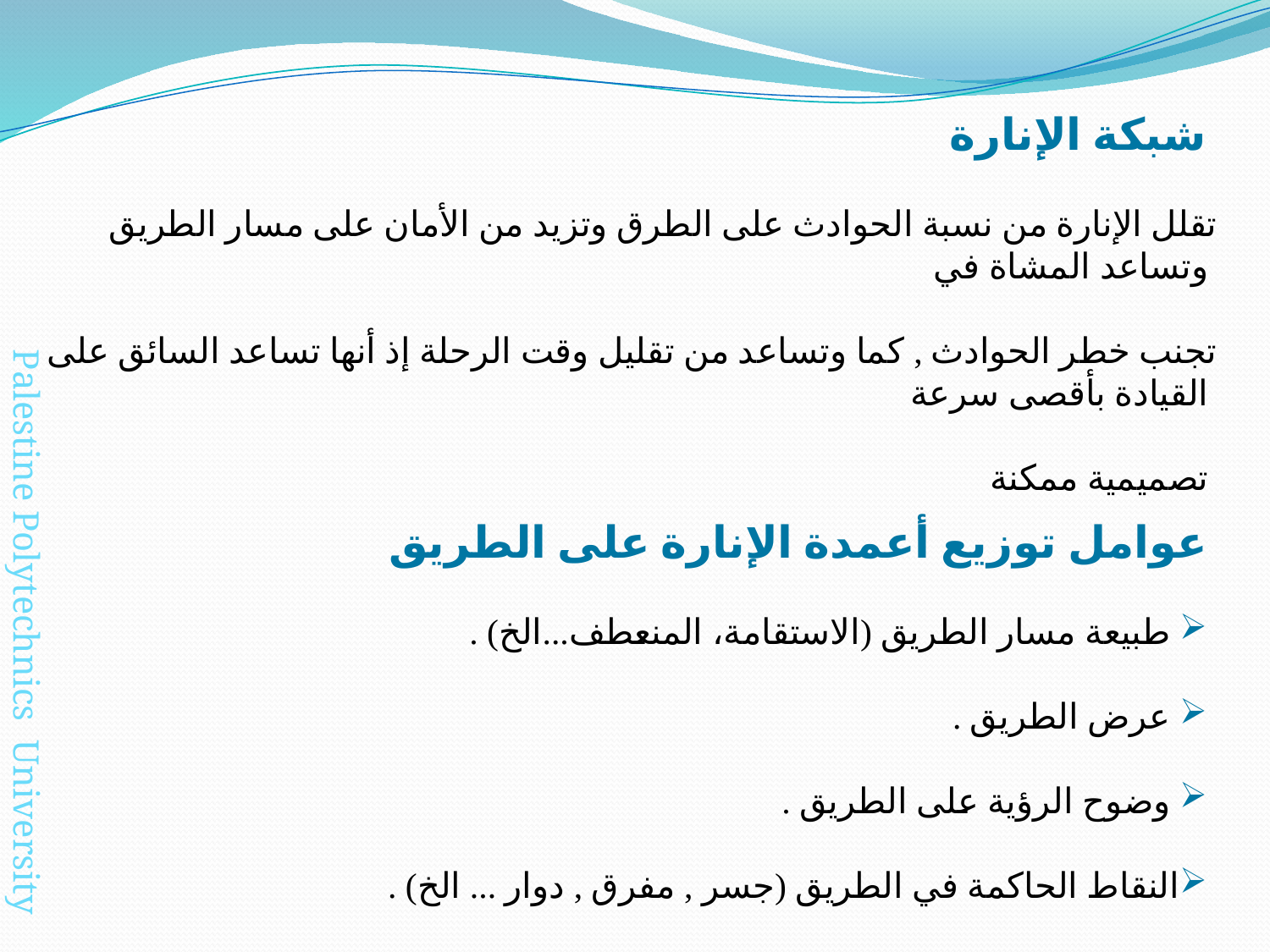

شبكة الإنارة

       تقلل الإنارة من نسبة الحوادث على الطرق وتزيد من الأمان على مسار الطريق وتساعد المشاة في

تجنب خطر الحوادث , كما وتساعد من تقليل وقت الرحلة إذ أنها تساعد السائق على القيادة بأقصى سرعة

تصميمية ممكنة
عوامل توزيع أعمدة الإنارة على الطريق

 طبيعة مسار الطريق (الاستقامة، المنعطف...الخ) .

 عرض الطريق .

 وضوح الرؤية على الطريق .

النقاط الحاكمة في الطريق (جسر , مفرق , دوار ... الخ) .
Palestine Polytechnics  University